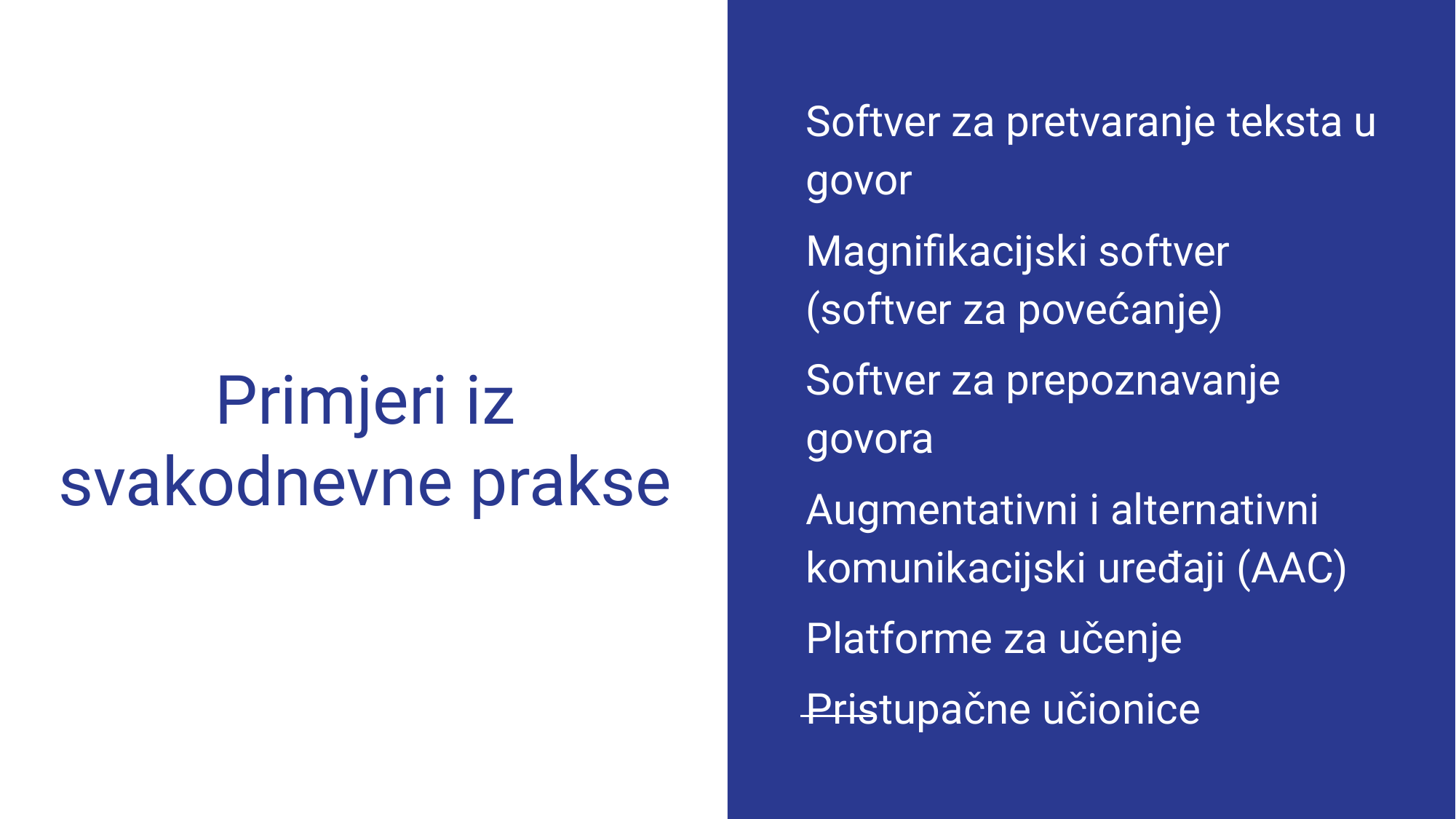

Softver za pretvaranje teksta u govor
Magnifikacijski softver (softver za povećanje)
Softver za prepoznavanje govora
Augmentativni i alternativni komunikacijski uređaji (AAC)
Platforme za učenje
Pristupačne učionice
# Primjeri iz svakodnevne prakse